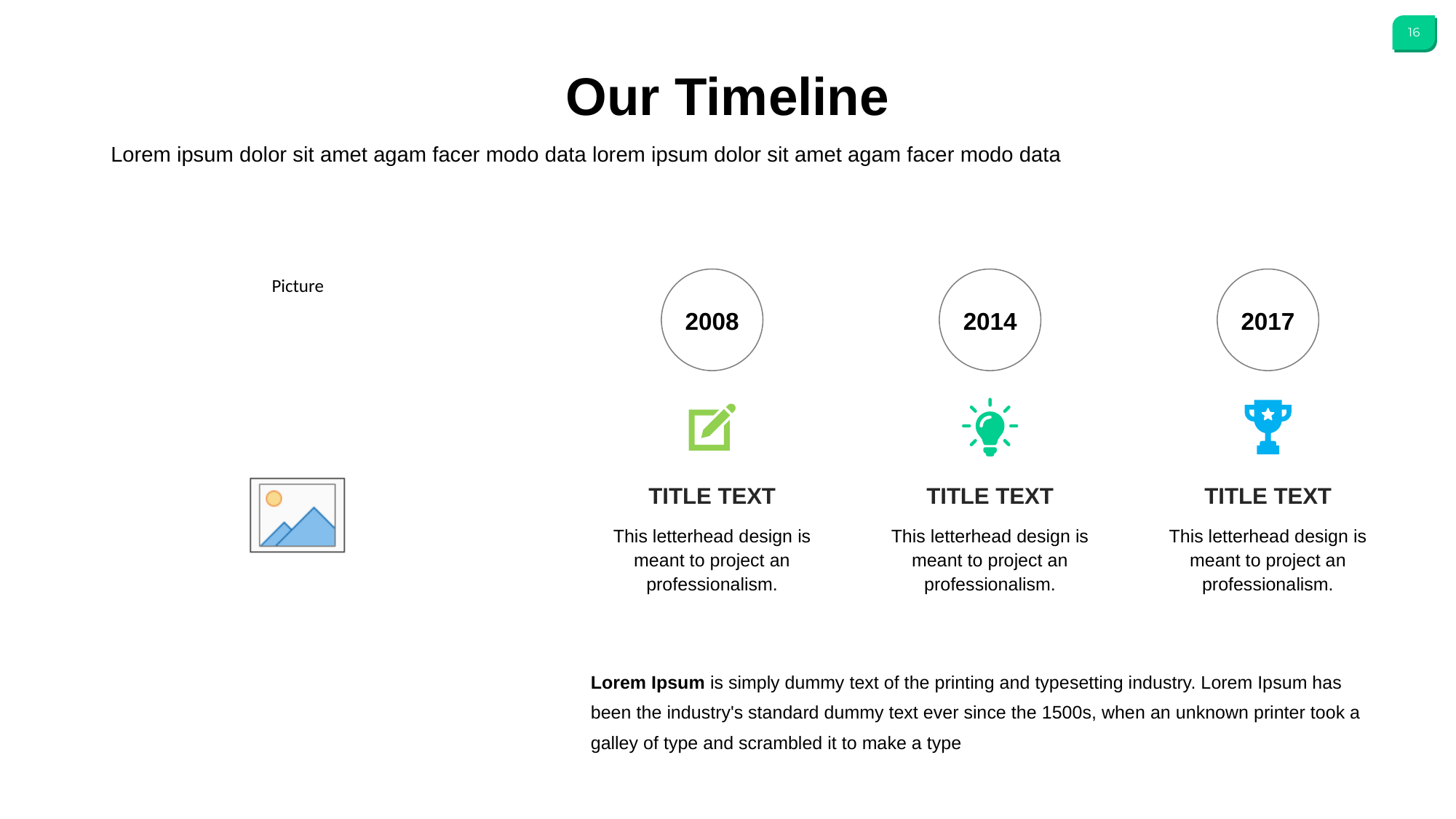

Our Timeline
Lorem ipsum dolor sit amet agam facer modo data lorem ipsum dolor sit amet agam facer modo data

2008

TITLE TEXT
This letterhead design is meant to project an professionalism.

2014

TITLE TEXT
This letterhead design is meant to project an professionalism.

2017

TITLE TEXT
This letterhead design is meant to project an professionalism.
Lorem Ipsum is simply dummy text of the printing and typesetting industry. Lorem Ipsum has been the industry's standard dummy text ever since the 1500s, when an unknown printer took a galley of type and scrambled it to make a type